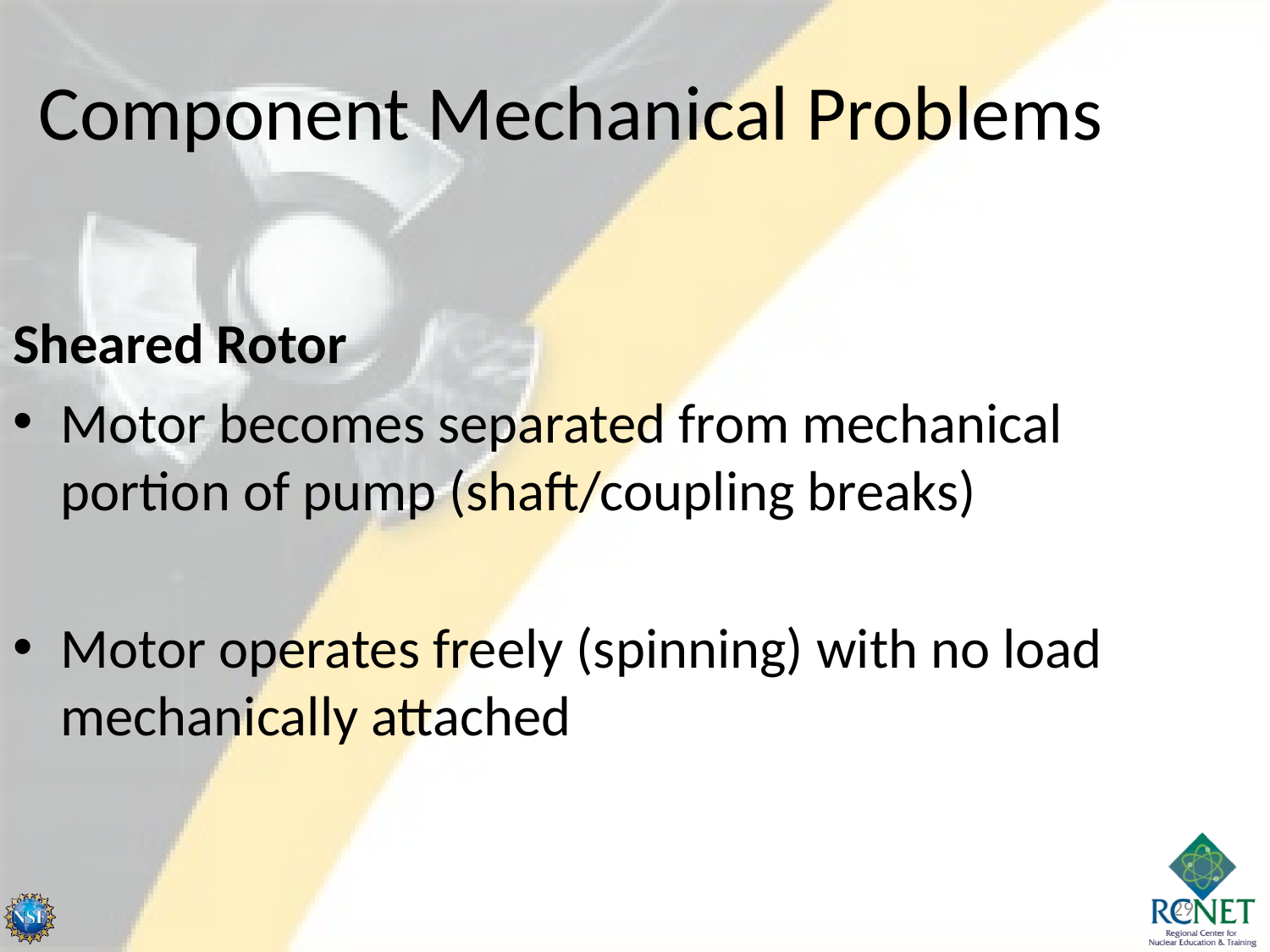

Component Mechanical Problems

Sheared Rotor
Motor becomes separated from mechanical portion of pump (shaft/coupling breaks)

Motor operates freely (spinning) with no load mechanically attached
29